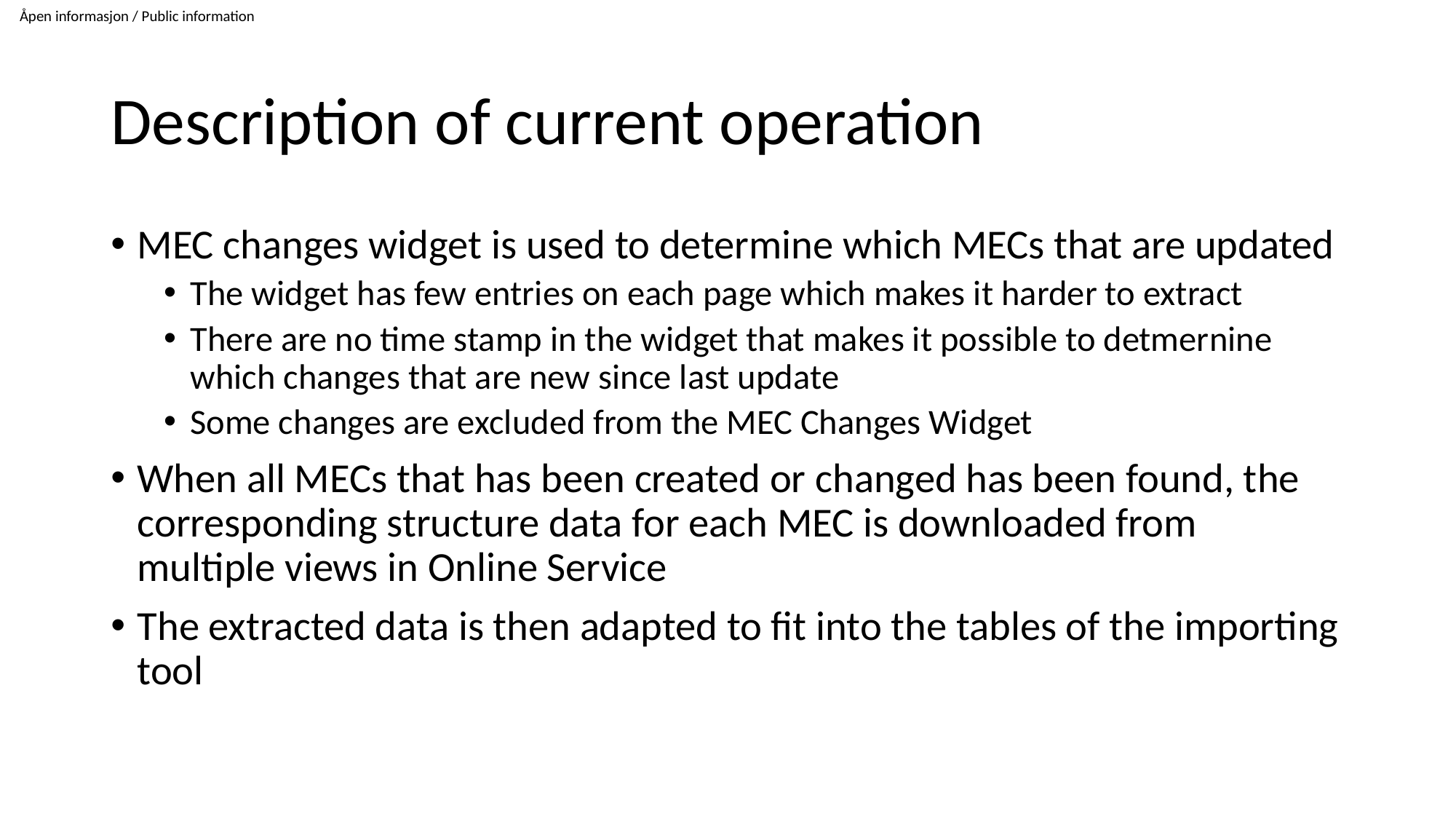

# Description of current operation
MEC changes widget is used to determine which MECs that are updated
The widget has few entries on each page which makes it harder to extract
There are no time stamp in the widget that makes it possible to detmernine which changes that are new since last update
Some changes are excluded from the MEC Changes Widget
When all MECs that has been created or changed has been found, the corresponding structure data for each MEC is downloaded from multiple views in Online Service
The extracted data is then adapted to fit into the tables of the importing tool